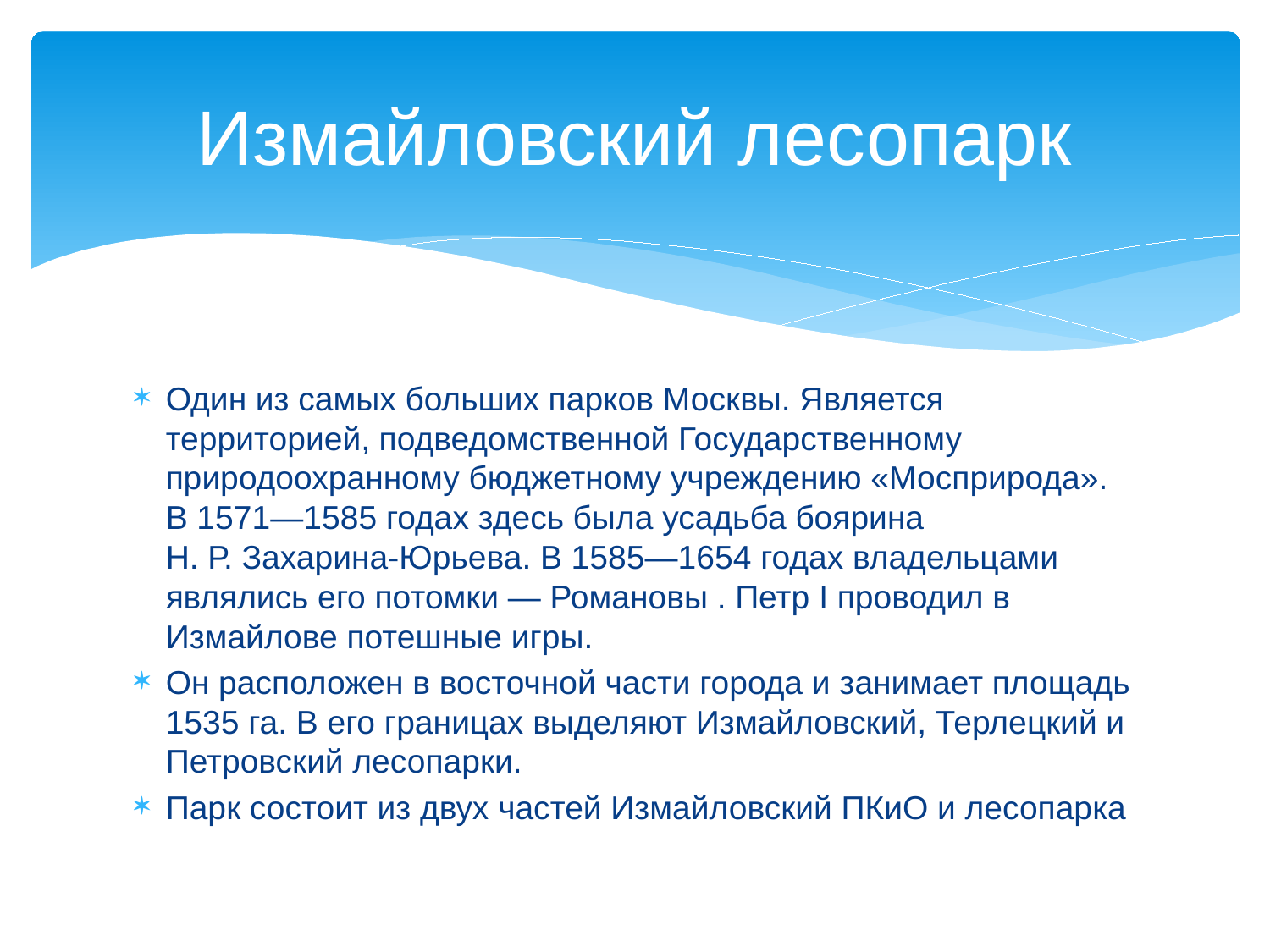

# Измайловский лесопарк
Один из самых больших парков Москвы. Является территорией, подведомственной Государственному природоохранному бюджетному учреждению «Мосприрода». В 1571—1585 годах здесь была усадьба боярина Н. Р. Захарина-Юрьева. В 1585—1654 годах владельцами являлись его потомки — Романовы . Петр I проводил в Измайлове потешные игры.
Он расположен в восточной части города и занимает площадь 1535 га. В его границах выделяют Измайловский, Терлецкий и Петровский лесопарки.
Парк состоит из двух частей Измайловский ПКиО и лесопарка